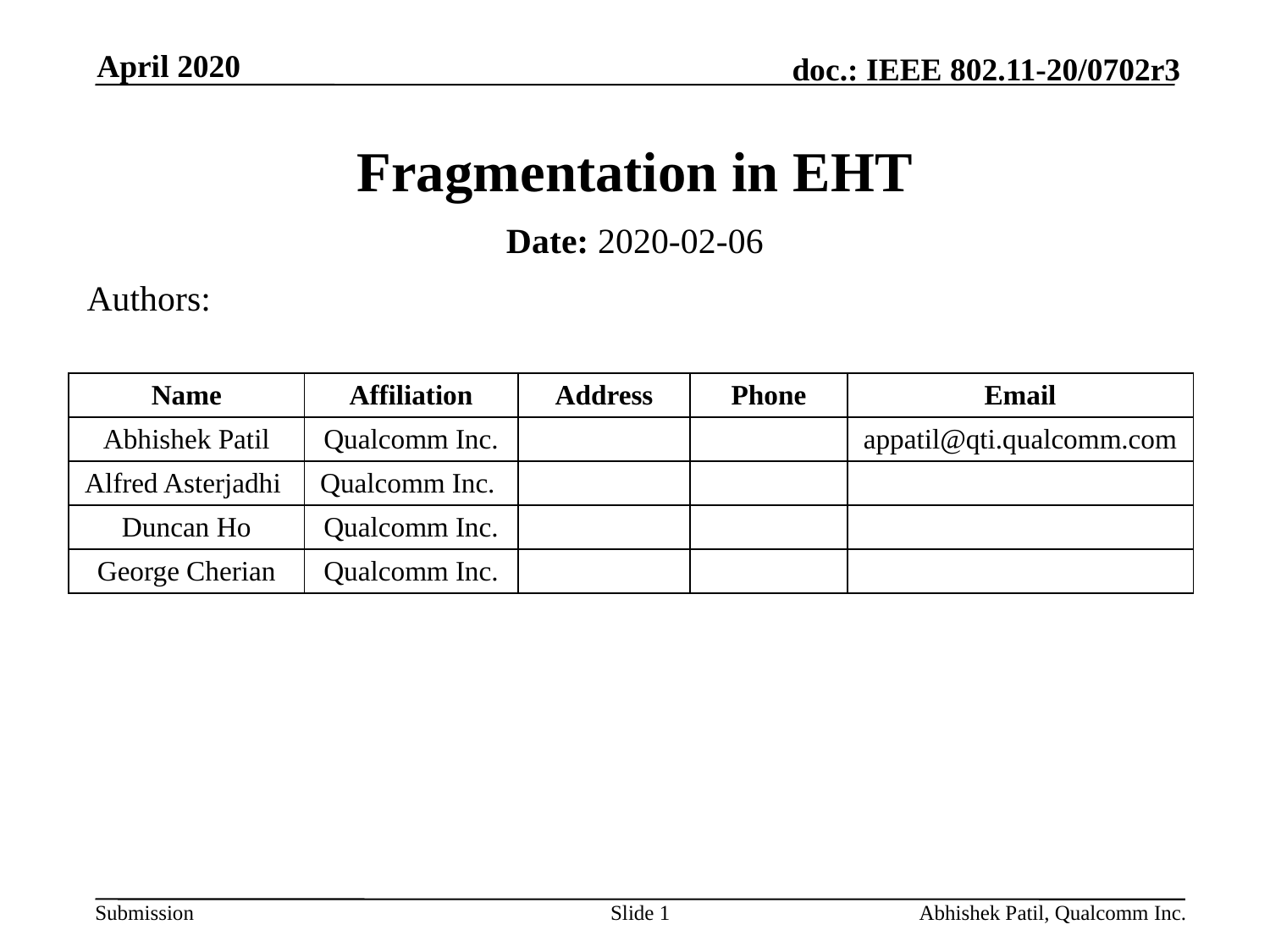

April 2020
# Fragmentation in EHT
Date: 2020-02-06
Authors:

| Name | Affiliation | Address | Phone | Email |
| --- | --- | --- | --- | --- |
| Abhishek Patil | Qualcomm Inc. |  |  | appatil@qti.qualcomm.com |
| Alfred Asterjadhi | Qualcomm Inc. |  |  |  |
| Duncan Ho | Qualcomm Inc. |  |  |  |
| George Cherian | Qualcomm Inc. |  |  |  |
Slide 1
Abhishek Patil, Qualcomm Inc.